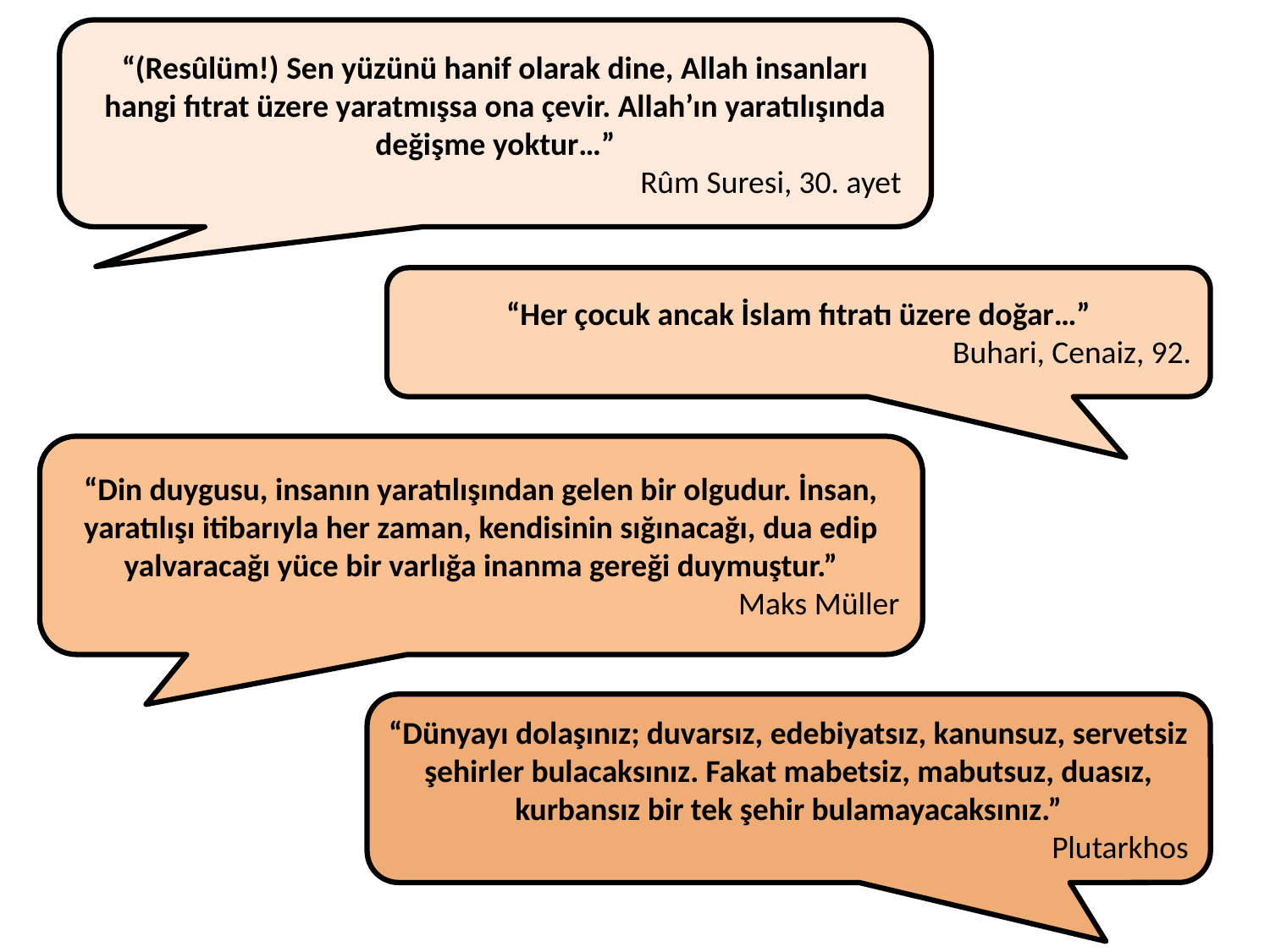

“(Resûlüm!) Sen yüzünü hanif olarak dine, Allah insanları hangi fıtrat üzere yaratmışsa ona çevir. Allah’ın yaratılışında değişme yoktur…”
Rûm Suresi, 30. ayet
“Her çocuk ancak İslam fıtratı üzere doğar…”
Buhari, Cenaiz, 92.
“Din duygusu, insanın yaratılışından gelen bir olgudur. İnsan, yaratılışı itibarıyla her zaman, kendisinin sığınacağı, dua edip yalvaracağı yüce bir varlığa inanma gereği duymuştur.”
Maks Müller
“Dünyayı dolaşınız; duvarsız, edebiyatsız, kanunsuz, servetsiz şehirler bulacaksınız. Fakat mabetsiz, mabutsuz, duasız, kurbansız bir tek şehir bulamayacaksınız.”
Plutarkhos